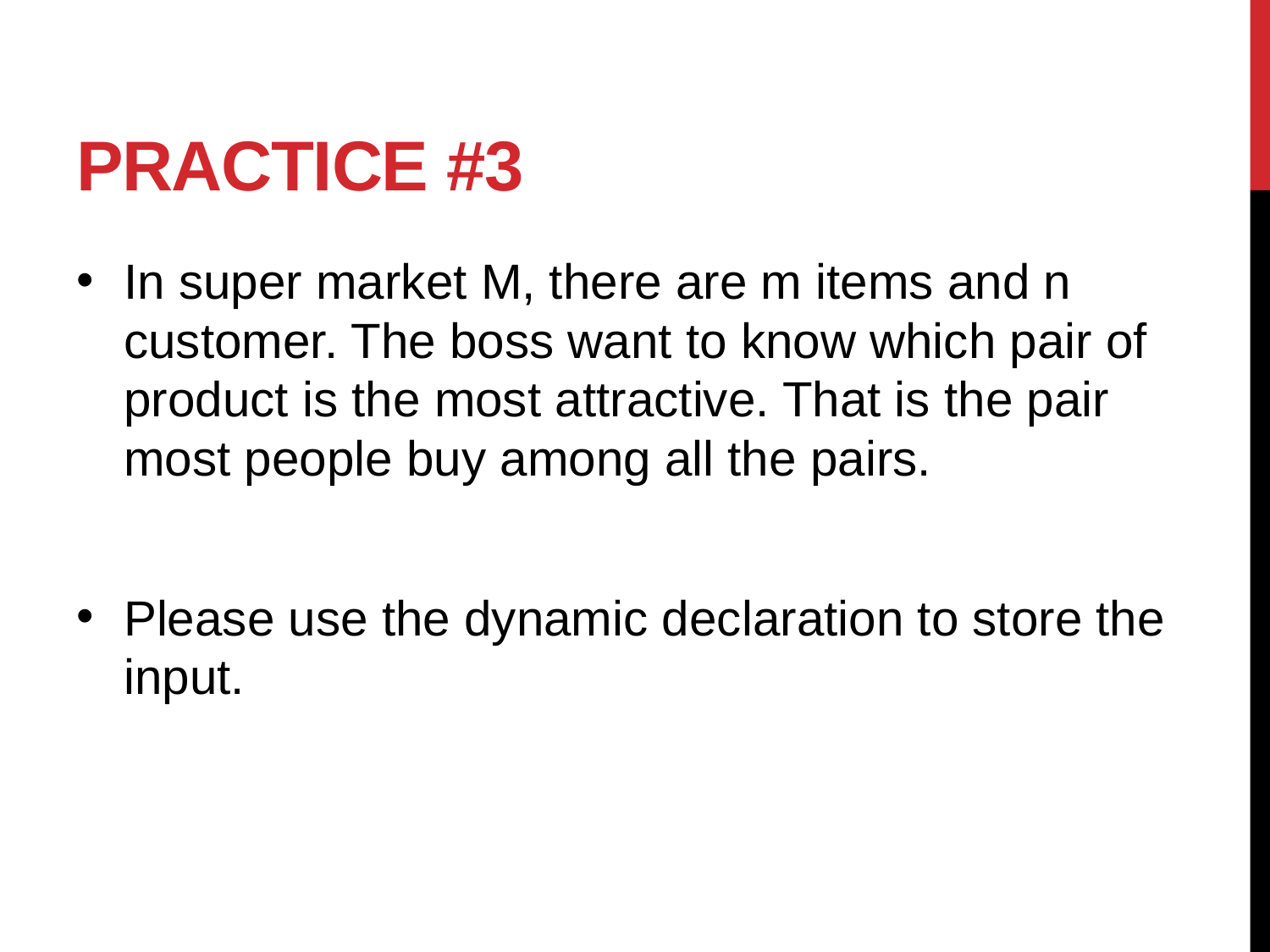

# Practice #3
In super market M, there are m items and n customer. The boss want to know which pair of product is the most attractive. That is the pair most people buy among all the pairs.

Please use the dynamic declaration to store the input.